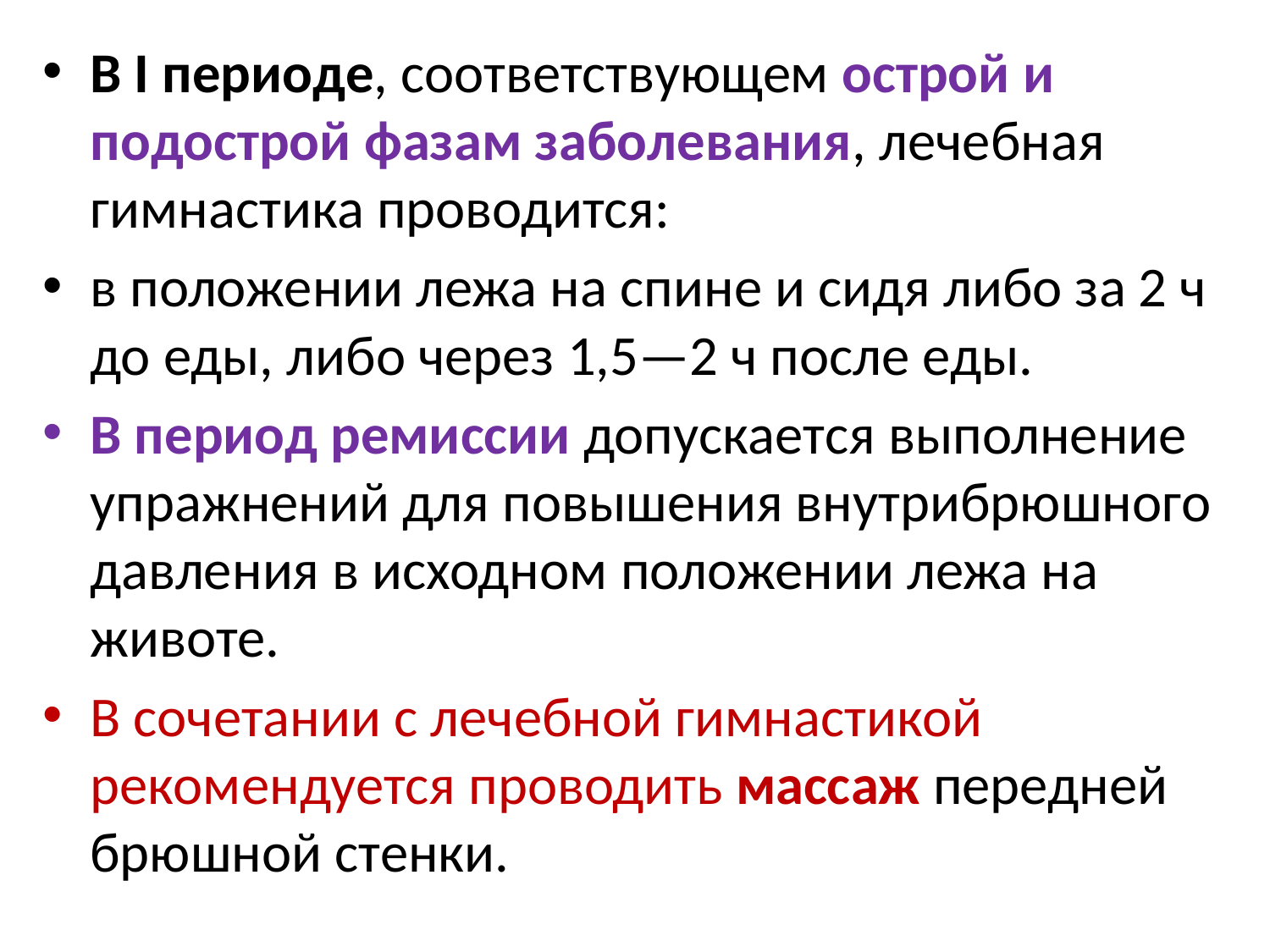

В I периоде, соответствующем острой и подострой фазам заболевания, лечебная гимнастика проводится:
в положении лежа на спине и сидя либо за 2 ч до еды, либо через 1,5—2 ч после еды.
В период ремиссии допускается выполнение упражнений для повышения внутрибрюшного давления в исходном положении лежа на животе.
В сочетании с лечебной гимнастикой рекомендуется проводить массаж передней брюшной стенки.